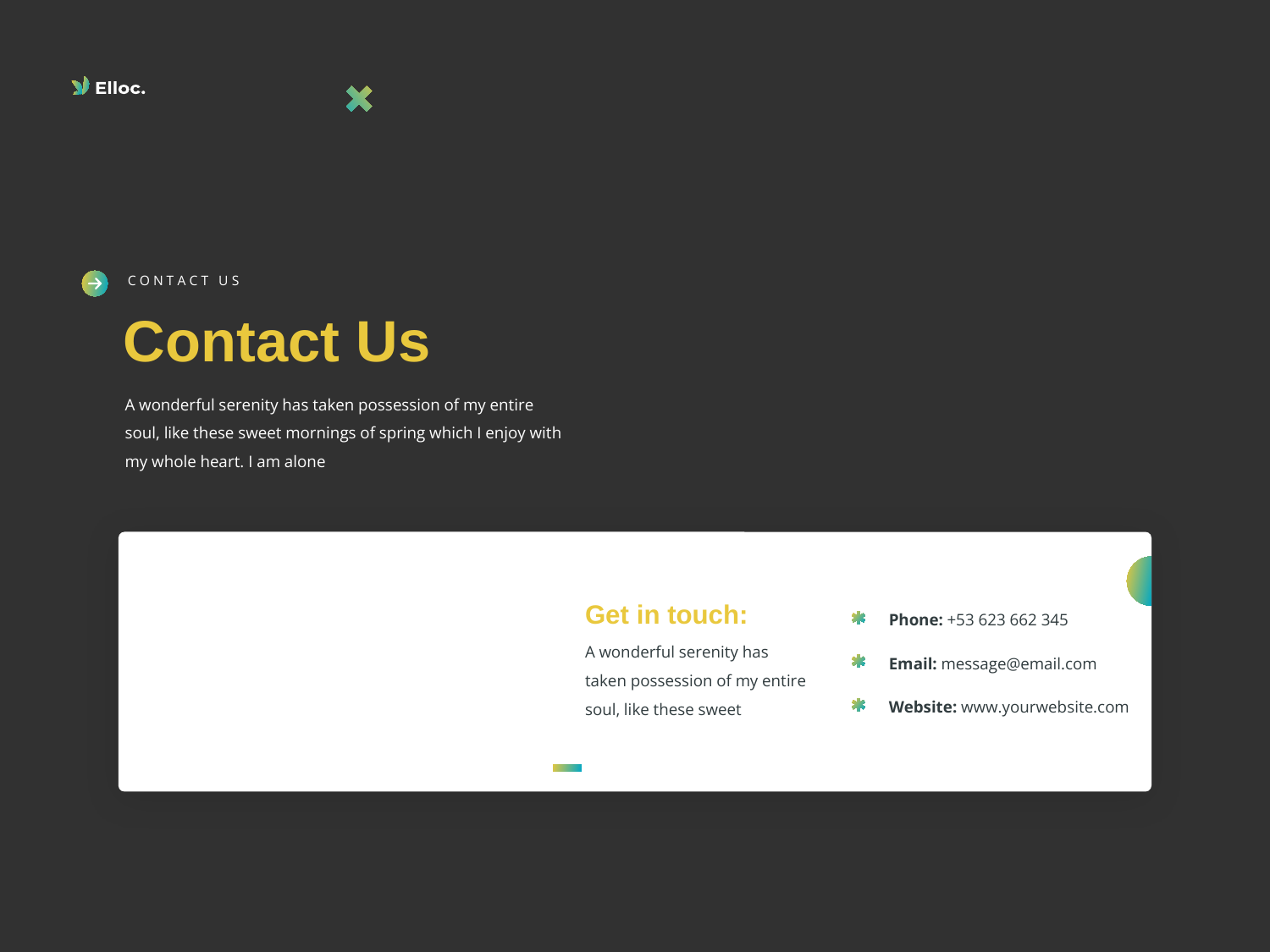

C O N T A C T   U S

Contact Us
A wonderful serenity has taken possession of my entire soul, like these sweet mornings of spring which I enjoy with my whole heart. I am alone

Get in touch:
Phone: +53 623 662 345

A wonderful serenity has taken possession of my entire soul, like these sweet
Email: message@email.com

Website: www.yourwebsite.com